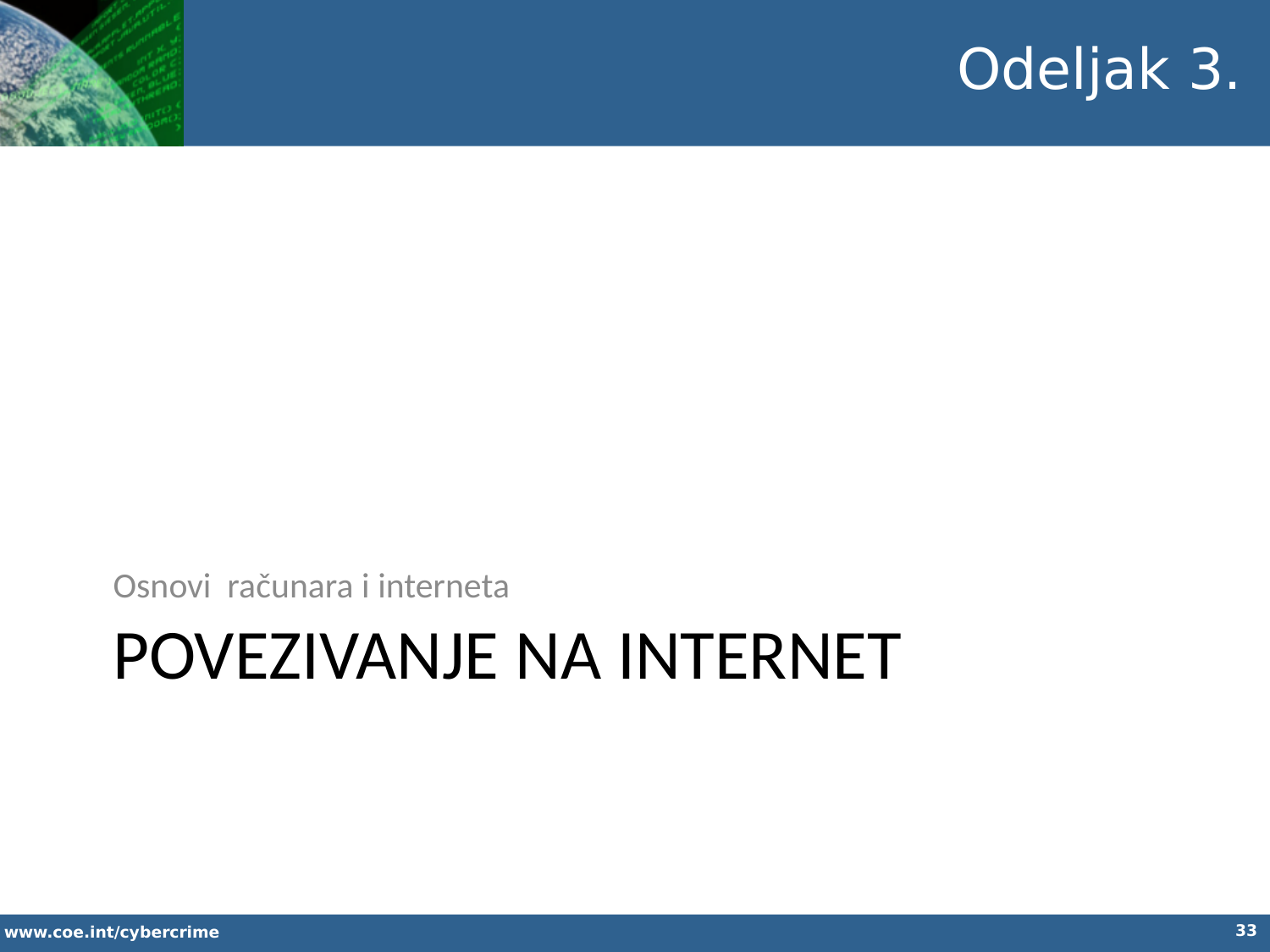

Odeljak 3.
Osnovi  računara i interneta
# PovEZIVANJE NA INTERNET